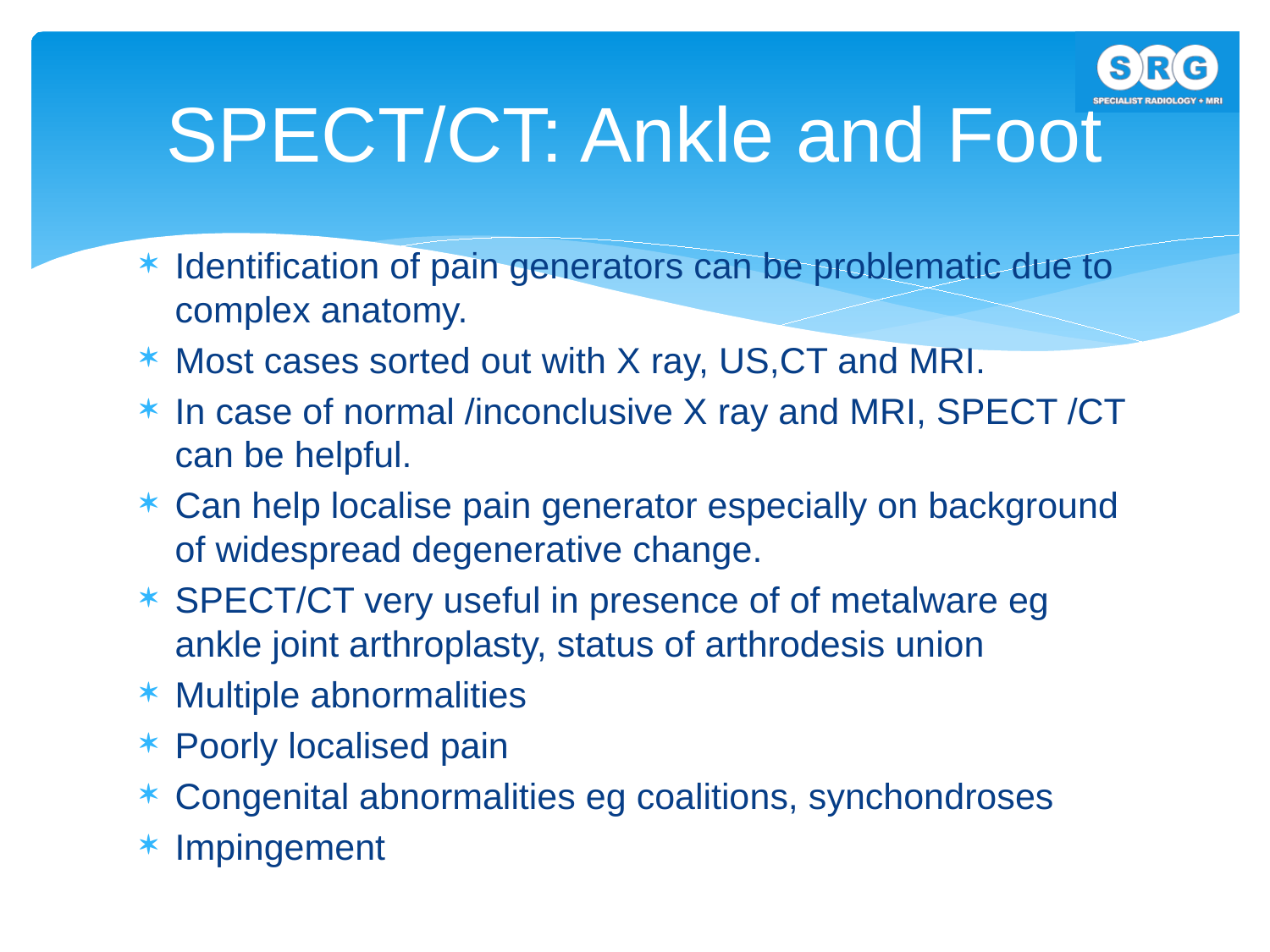

# SPECT/CT: Ankle and Foot
Identification of pain generators can be problematic due to complex anatomy.
Most cases sorted out with X ray, US,CT and MRI.
In case of normal /inconclusive X ray and MRI, SPECT /CT can be helpful.
Can help localise pain generator especially on background of widespread degenerative change.
SPECT/CT very useful in presence of of metalware eg ankle joint arthroplasty, status of arthrodesis union
Multiple abnormalities
Poorly localised pain
Congenital abnormalities eg coalitions, synchondroses
Impingement